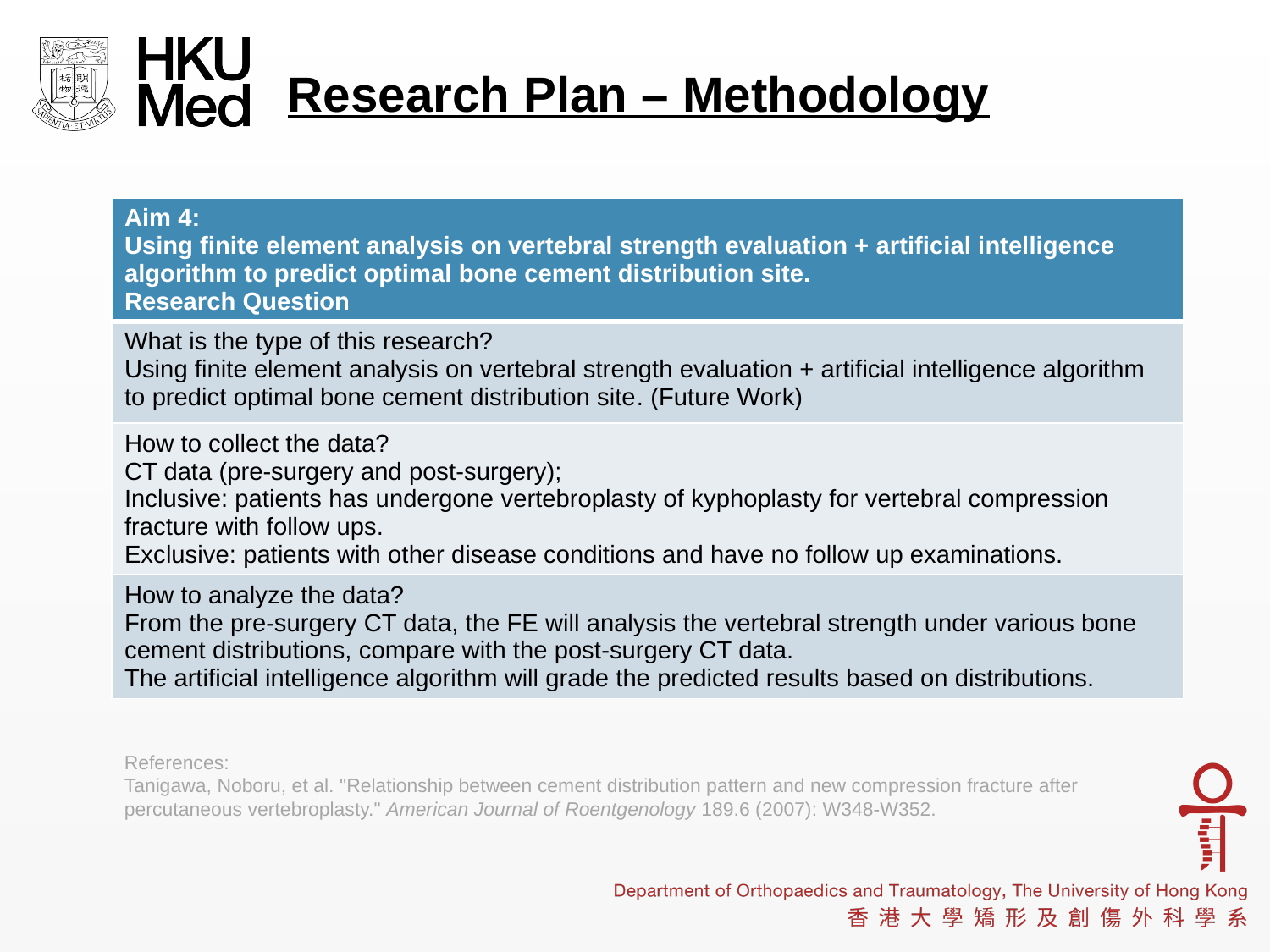

Research Plan – Methodology
| Aim 4: Using finite element analysis on vertebral strength evaluation + artificial intelligence algorithm to predict optimal bone cement distribution site. Research Question |
| --- |
| What is the type of this research? Using finite element analysis on vertebral strength evaluation + artificial intelligence algorithm to predict optimal bone cement distribution site. (Future Work) |
| How to collect the data? CT data (pre-surgery and post-surgery); Inclusive: patients has undergone vertebroplasty of kyphoplasty for vertebral compression fracture with follow ups. Exclusive: patients with other disease conditions and have no follow up examinations. |
| How to analyze the data? From the pre-surgery CT data, the FE will analysis the vertebral strength under various bone cement distributions, compare with the post-surgery CT data. The artificial intelligence algorithm will grade the predicted results based on distributions. |
References:
Tanigawa, Noboru, et al. "Relationship between cement distribution pattern and new compression fracture after percutaneous vertebroplasty." American Journal of Roentgenology 189.6 (2007): W348-W352.